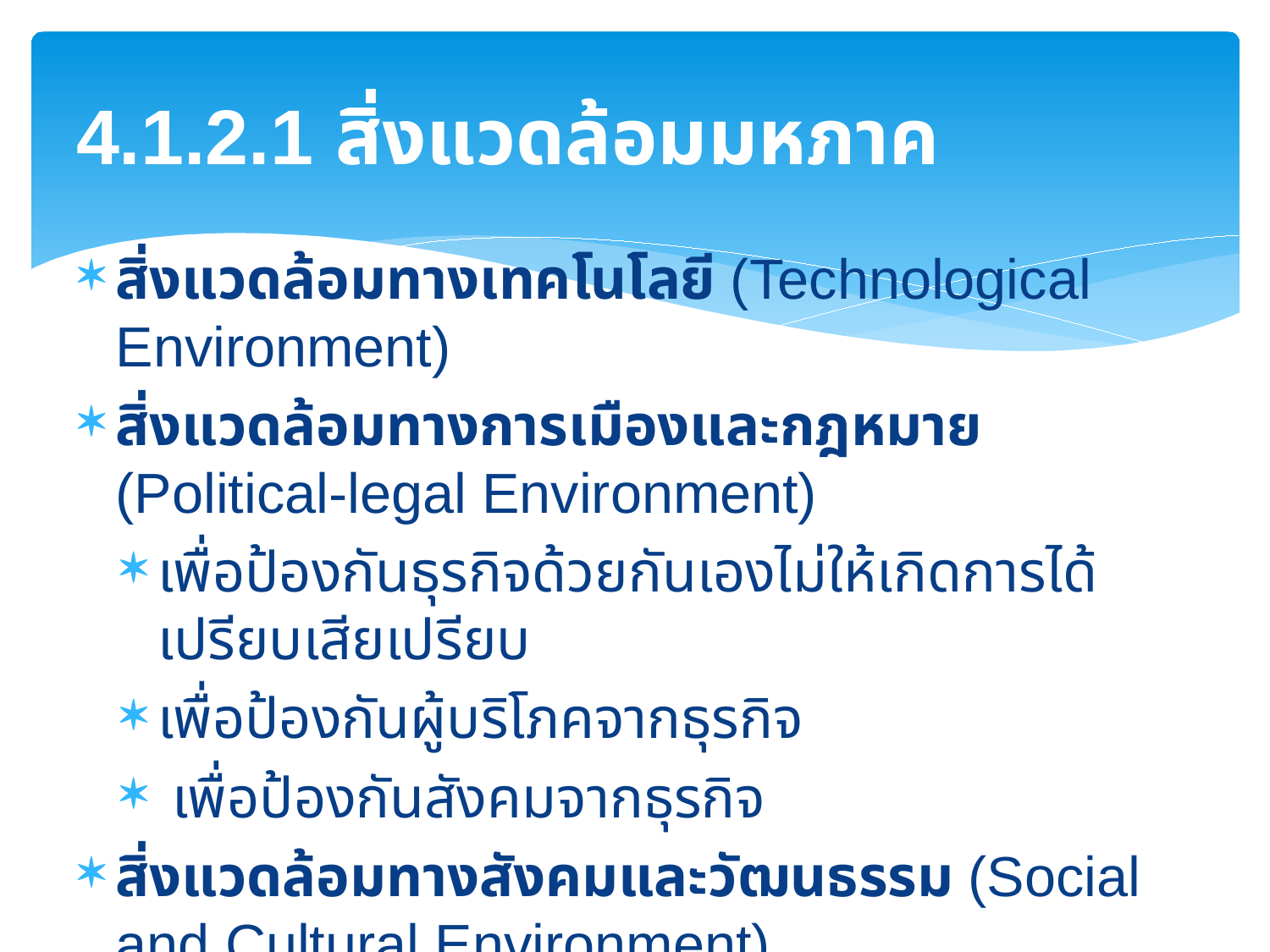

# 4.1.2.1 สิ่งแวดล้อมมหภาค
สิ่งแวดล้อมทางเทคโนโลยี (Technological Environment)
สิ่งแวดล้อมทางการเมืองและกฎหมาย (Political-legal Environment)
เพื่อป้องกันธุรกิจด้วยกันเองไม่ให้เกิดการได้เปรียบเสียเปรียบ
เพื่อป้องกันผู้บริโภคจากธุรกิจ
 เพื่อป้องกันสังคมจากธุรกิจ
สิ่งแวดล้อมทางสังคมและวัฒนธรรม (Social and Cultural Environment)